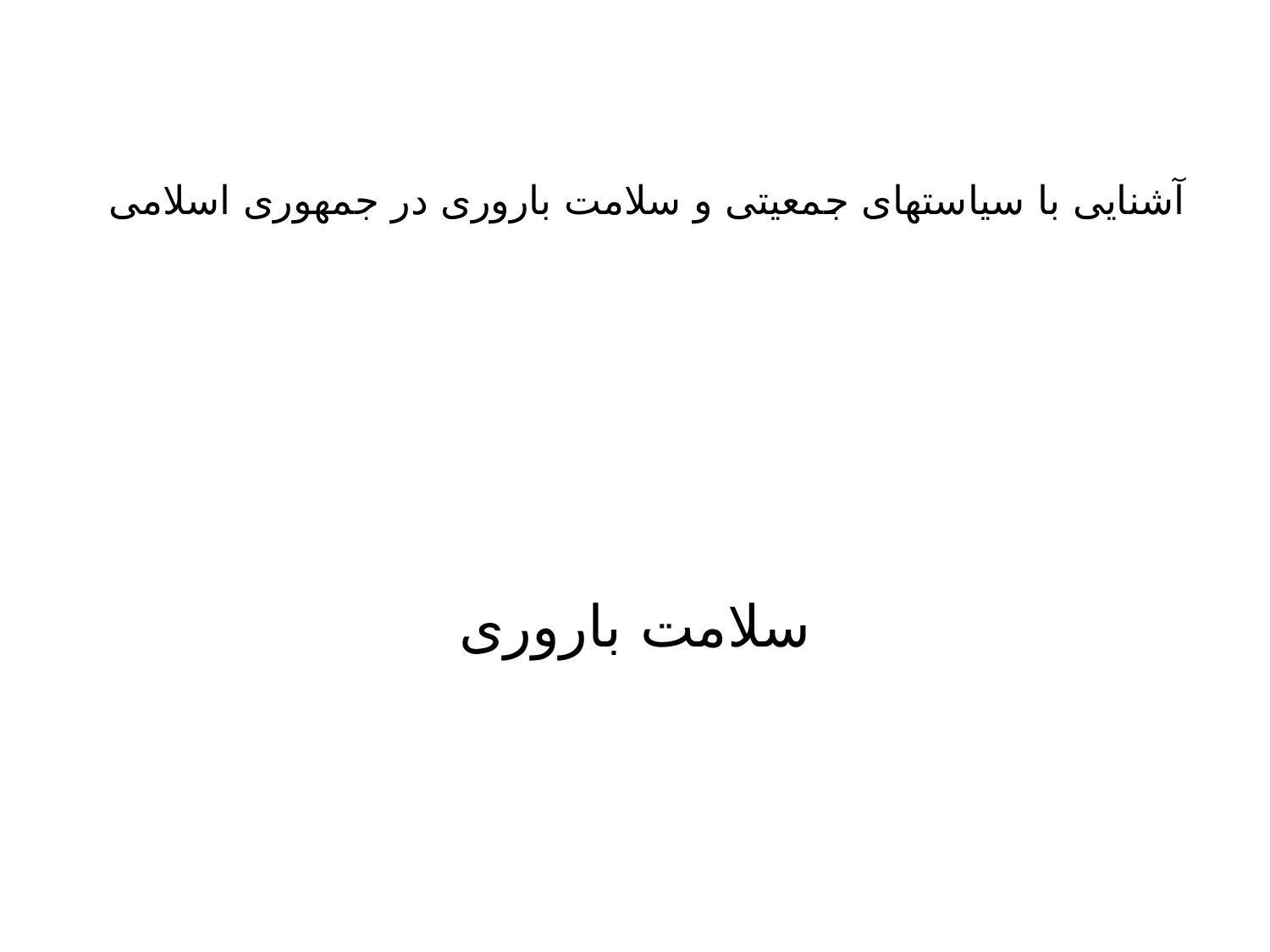

# آشنایی با سیاستهای جمعیتی و سلامت باروری در جمهوری اسلامی

سلامت باروری